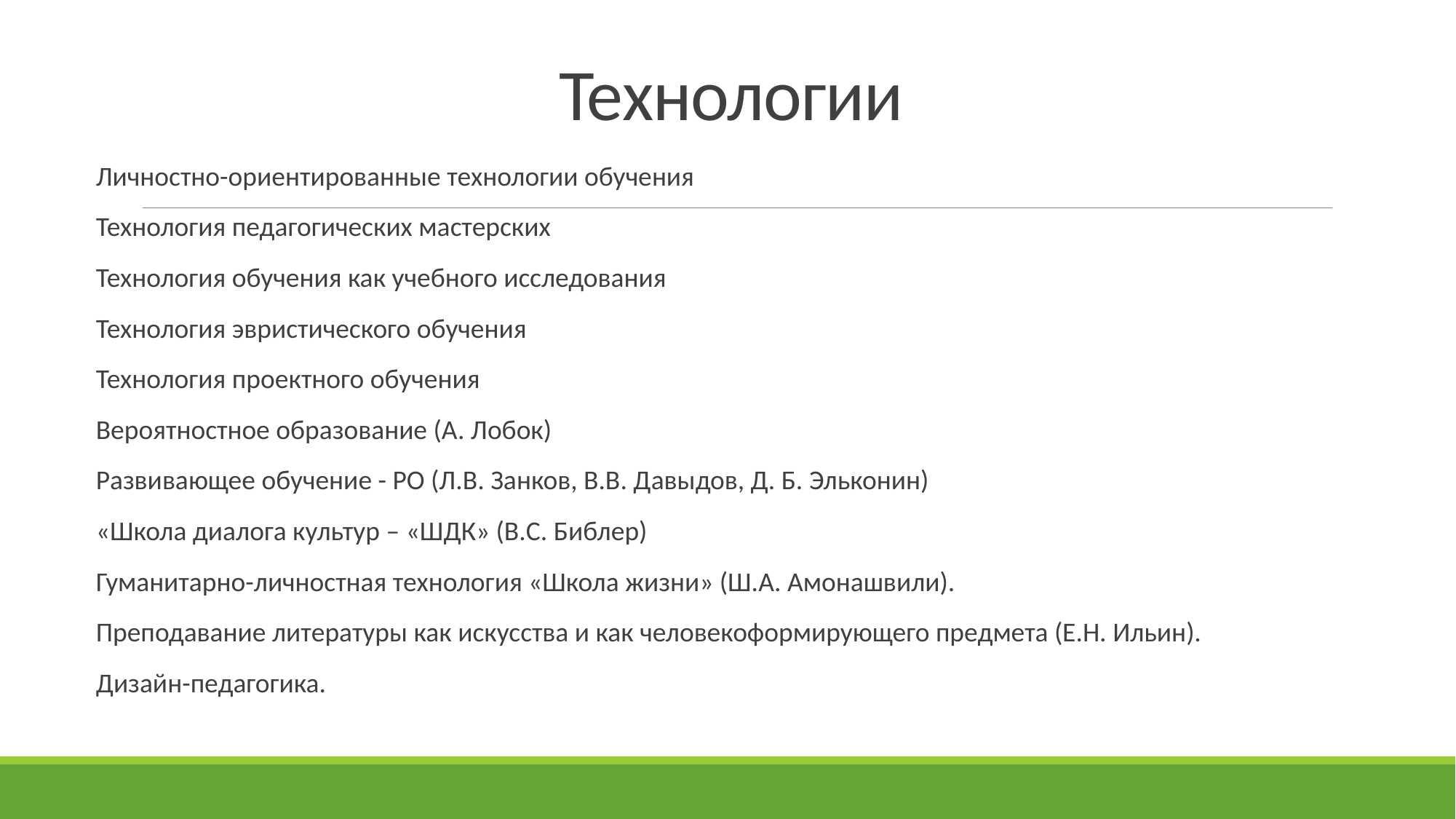

# Технологии
Личностно-ориентированные технологии обучения
Технология педагогических мастерских
Технология обучения как учебного исследования
Технология эвристического обучения
Технология проектного обучения
Вероятностное образование (А. Лобок)
Развивающее обучение - РО (Л.В. Занков, В.В. Давыдов, Д. Б. Эльконин)
«Школа диалога культур – «ШДК» (В.С. Библер)
Гуманитарно-личностная технология «Школа жизни» (Ш.А. Амонашвили).
Преподавание литературы как искусства и как человекоформирующего предмета (Е.Н. Ильин).
Дизайн-педагогика.